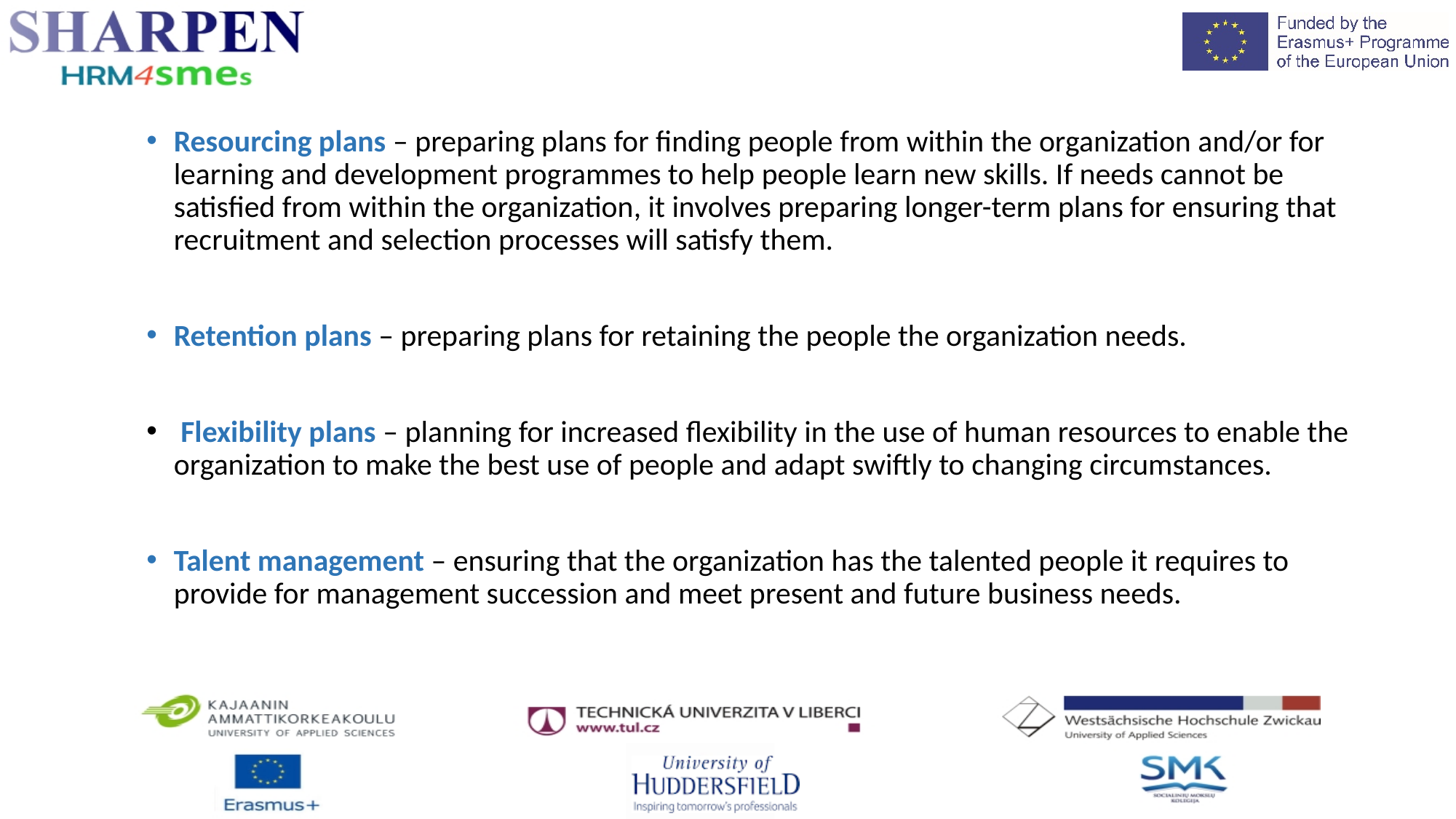

Resourcing plans – preparing plans for finding people from within the organization and/or for learning and development programmes to help people learn new skills. If needs cannot be satisfied from within the organization, it involves preparing longer-term plans for ensuring that recruitment and selection processes will satisfy them.

Retention plans – preparing plans for retaining the people the organization needs.

 Flexibility plans – planning for increased flexibility in the use of human resources to enable the organization to make the best use of people and adapt swiftly to changing circumstances.

Talent management – ensuring that the organization has the talented people it requires to provide for management succession and meet present and future business needs.